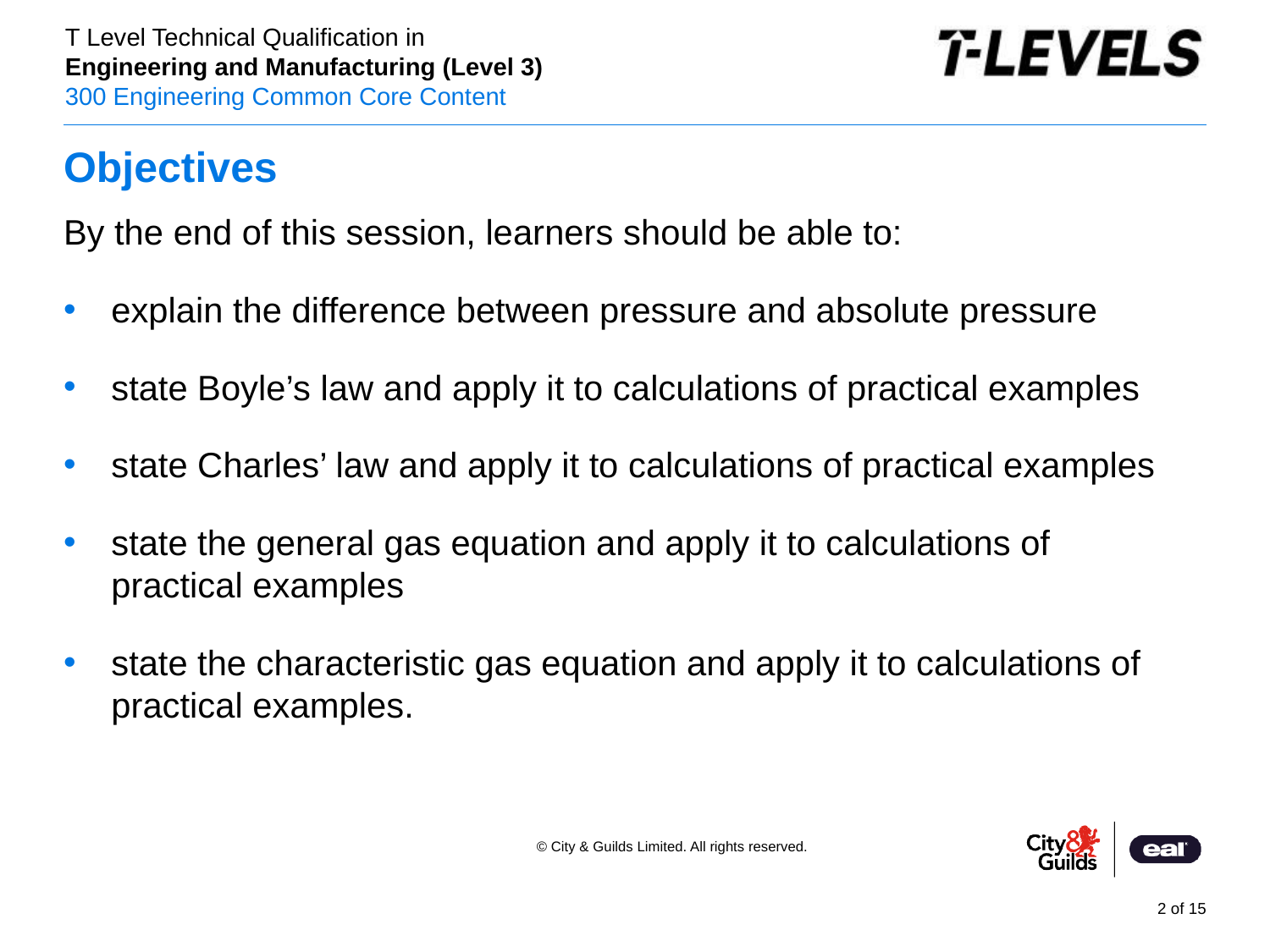

# Objectives
By the end of this session, learners should be able to:
explain the difference between pressure and absolute pressure
state Boyle’s law and apply it to calculations of practical examples
state Charles’ law and apply it to calculations of practical examples
state the general gas equation and apply it to calculations of practical examples
state the characteristic gas equation and apply it to calculations of practical examples.